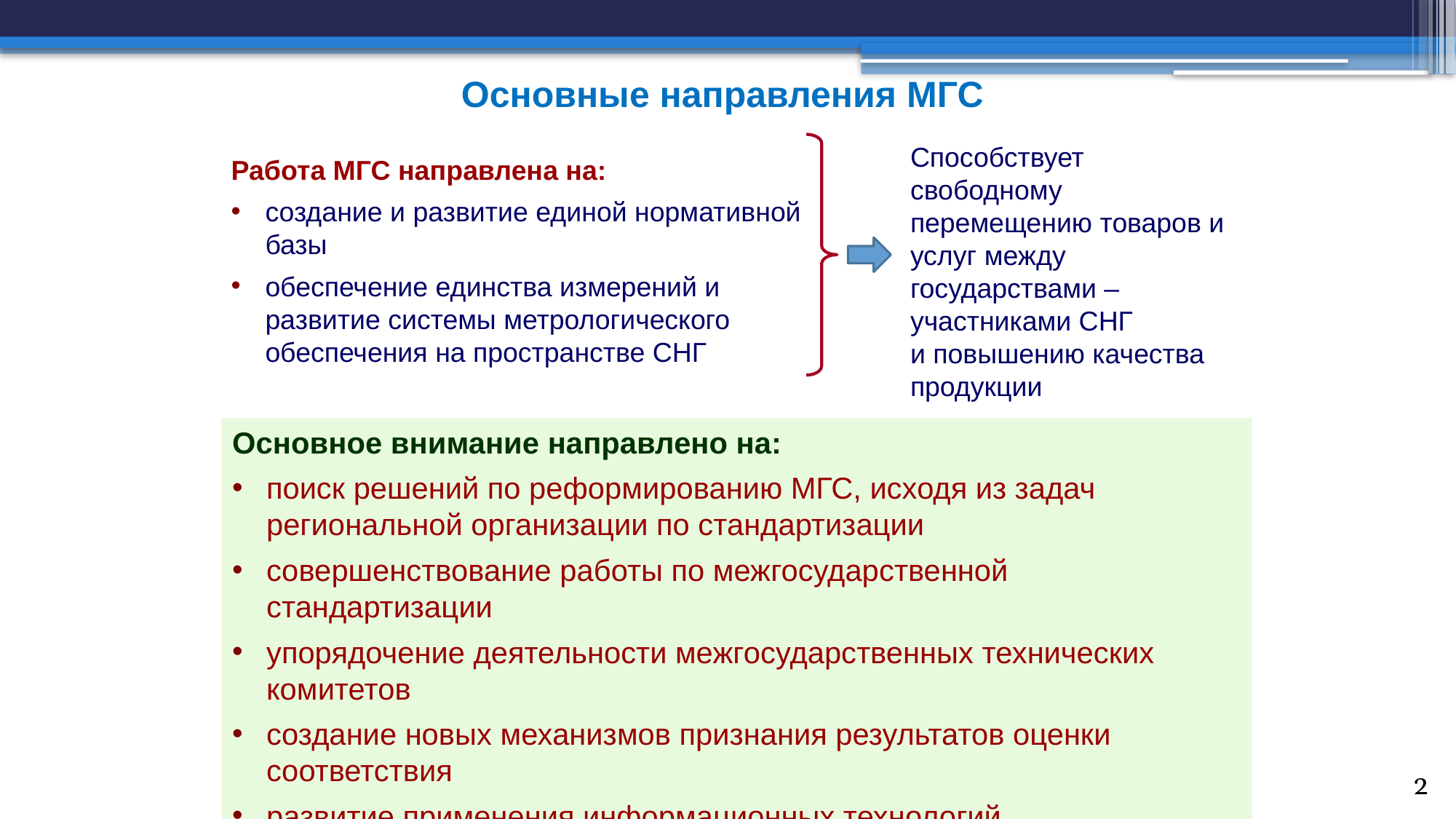

Основные направления МГС

Способствует свободному перемещению товаров и услуг между государствами – участниками СНГ
и повышению качества продукции
Работа МГС направлена на:
создание и развитие единой нормативной базы
обеспечение единства измерений и развитие системы метрологического обеспечения на пространстве СНГ

Основное внимание направлено на:
поиск решений по реформированию МГС, исходя из задач региональной организации по стандартизации
совершенствование работы по межгосударственной стандартизации
упорядочение деятельности межгосударственных технических комитетов
создание новых механизмов признания результатов оценки соответствия
развитие применения информационных технологий
2